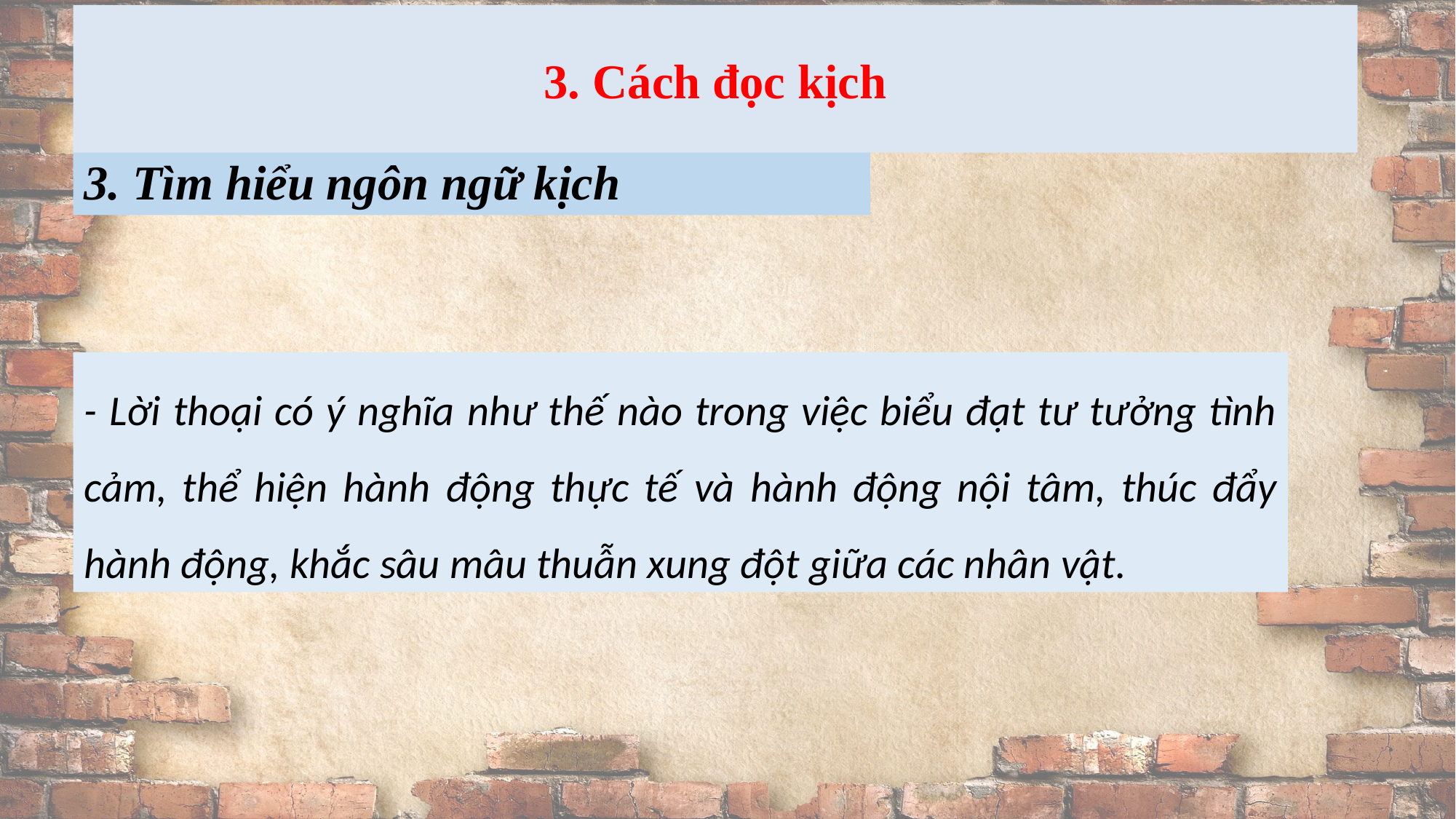

# 3. Cách đọc kịch
3. Tìm hiểu ngôn ngữ kịch

- Lời thoại có ý nghĩa như thế nào trong việc biểu đạt tư tưởng tình cảm, thể hiện hành động thực tế và hành động nội tâm, thúc đẩy hành động, khắc sâu mâu thuẫn xung đột giữa các nhân vật.